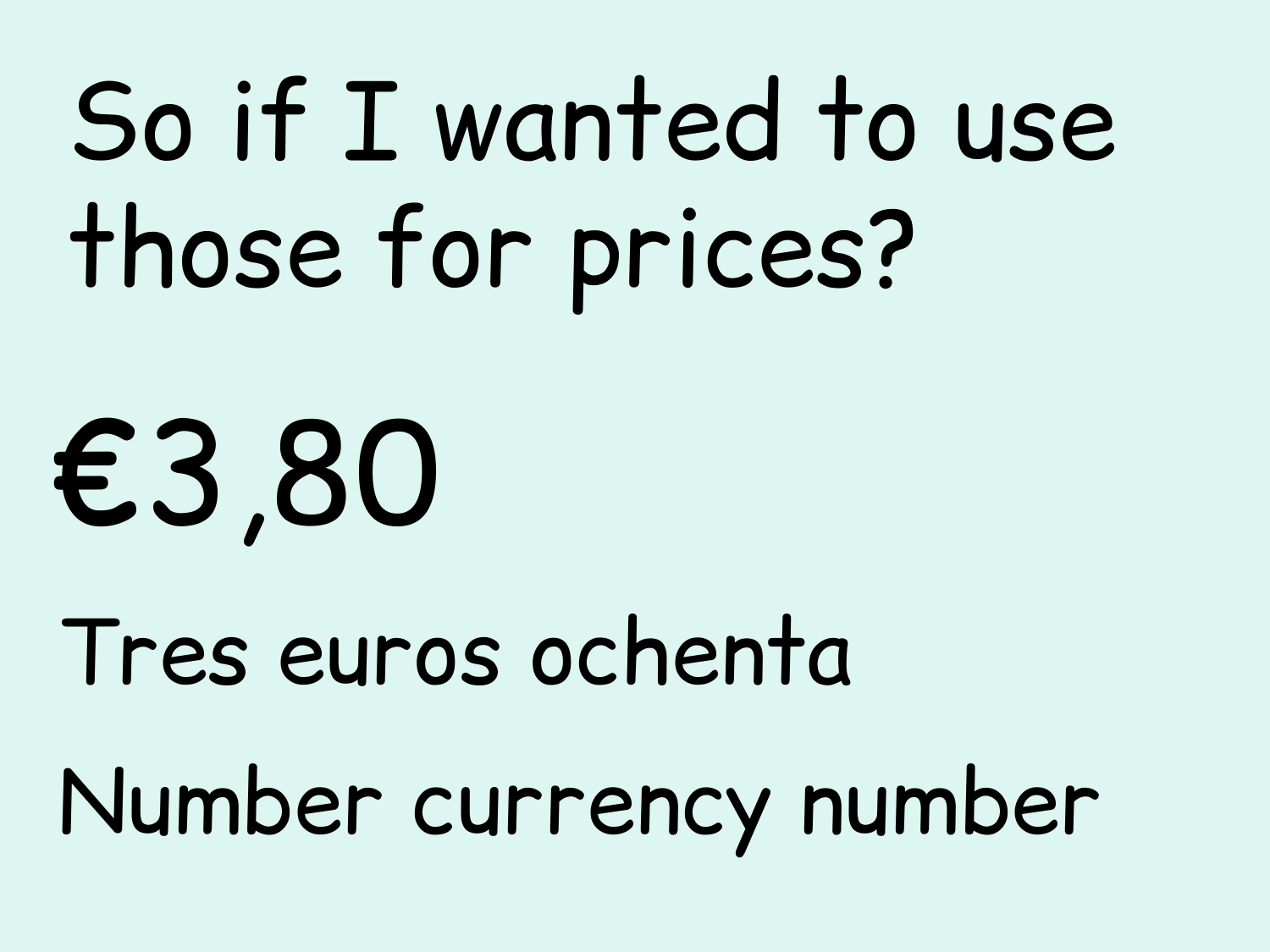

So if I wanted to use those for prices?
€3,80
Tres euros ochenta
Number currency number